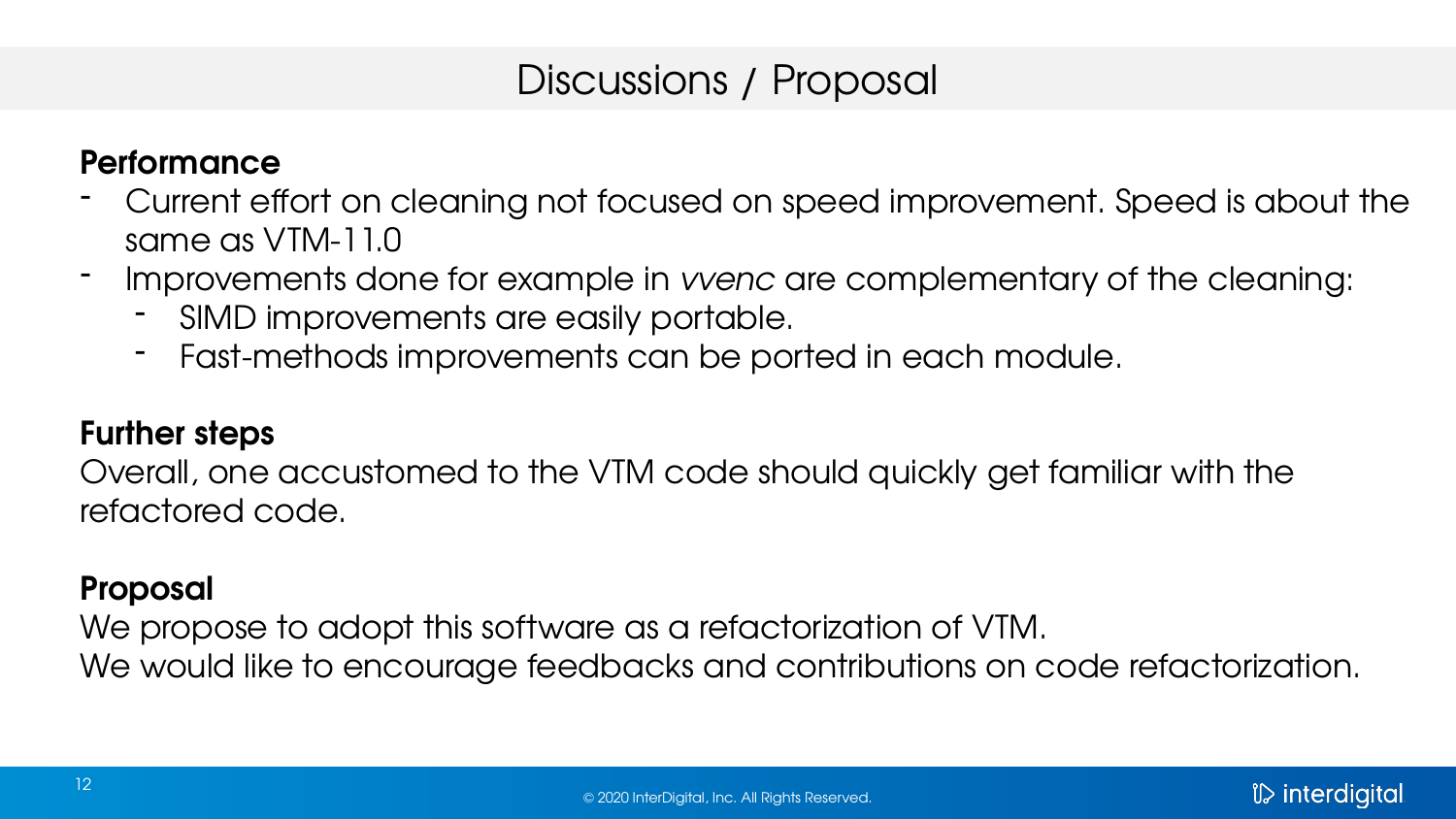

Discussions / Proposal
Performance
Current effort on cleaning not focused on speed improvement. Speed is about the same as VTM-11.0
Improvements done for example in vvenc are complementary of the cleaning:
SIMD improvements are easily portable.
Fast-methods improvements can be ported in each module.

Further steps
Overall, one accustomed to the VTM code should quickly get familiar with the refactored code.

Proposal
We propose to adopt this software as a refactorization of VTM.
We would like to encourage feedbacks and contributions on code refactorization.
12
© 2020 InterDigital, Inc. All Rights Reserved.